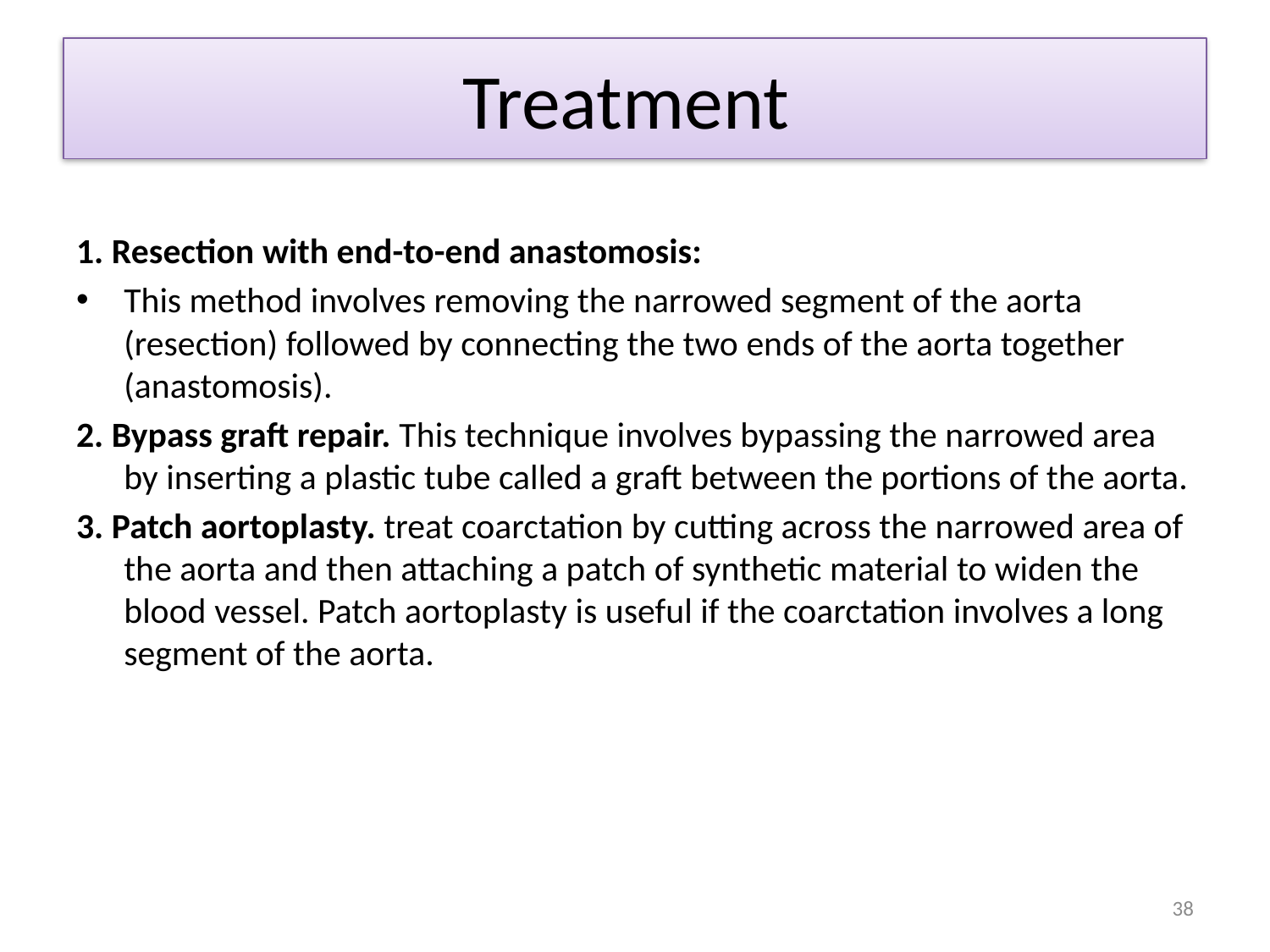

# Treatment
1. Resection with end-to-end anastomosis:
This method involves removing the narrowed segment of the aorta (resection) followed by connecting the two ends of the aorta together (anastomosis).
2. Bypass graft repair. This technique involves bypassing the narrowed area by inserting a plastic tube called a graft between the portions of the aorta.
3. Patch aortoplasty. treat coarctation by cutting across the narrowed area of the aorta and then attaching a patch of synthetic material to widen the blood vessel. Patch aortoplasty is useful if the coarctation involves a long segment of the aorta.

38